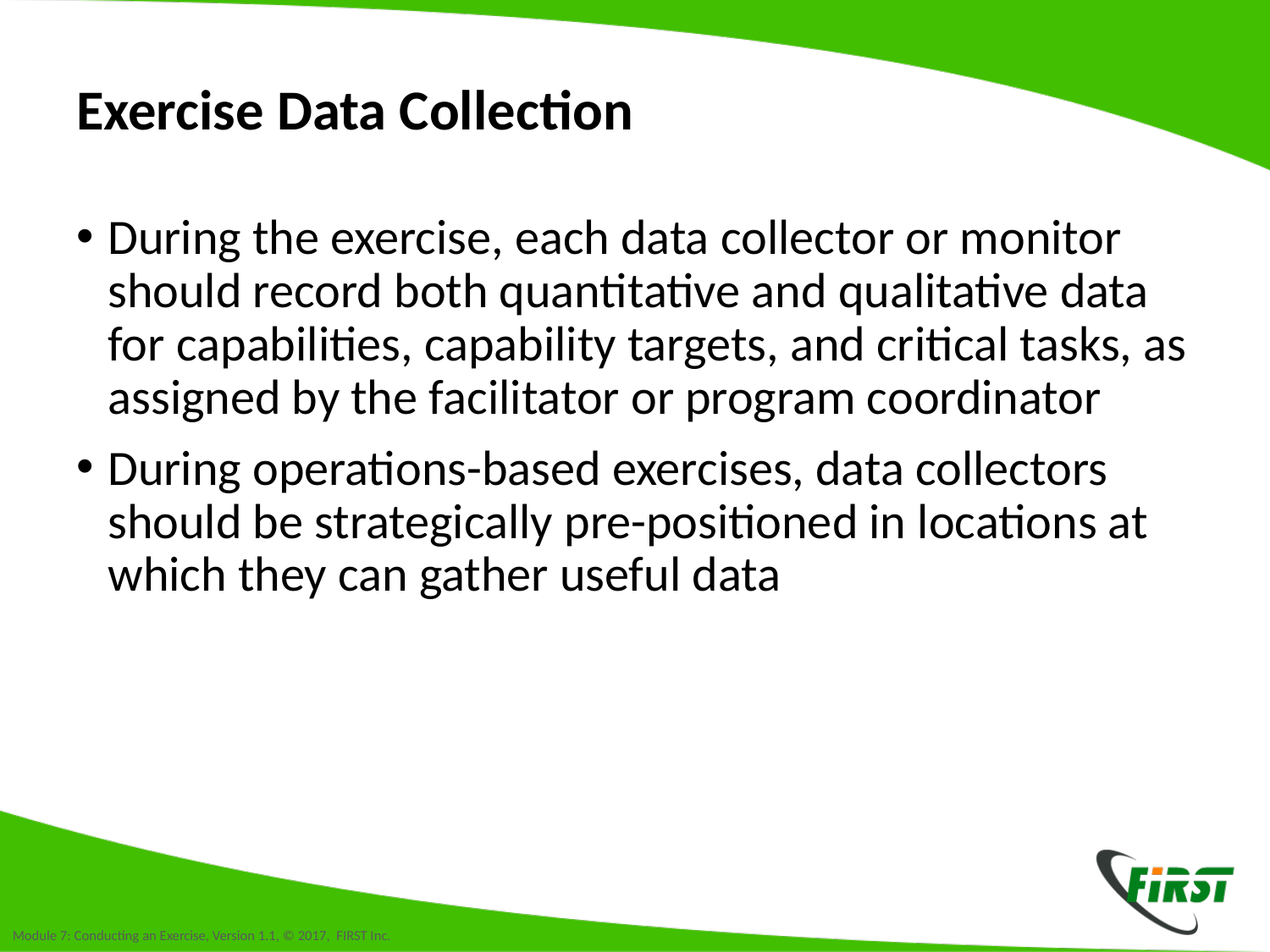

# Exercise Data Collection
During the exercise, each data collector or monitor should record both quantitative and qualitative data for capabilities, capability targets, and critical tasks, as assigned by the facilitator or program coordinator
During operations-based exercises, data collectors should be strategically pre-positioned in locations at which they can gather useful data